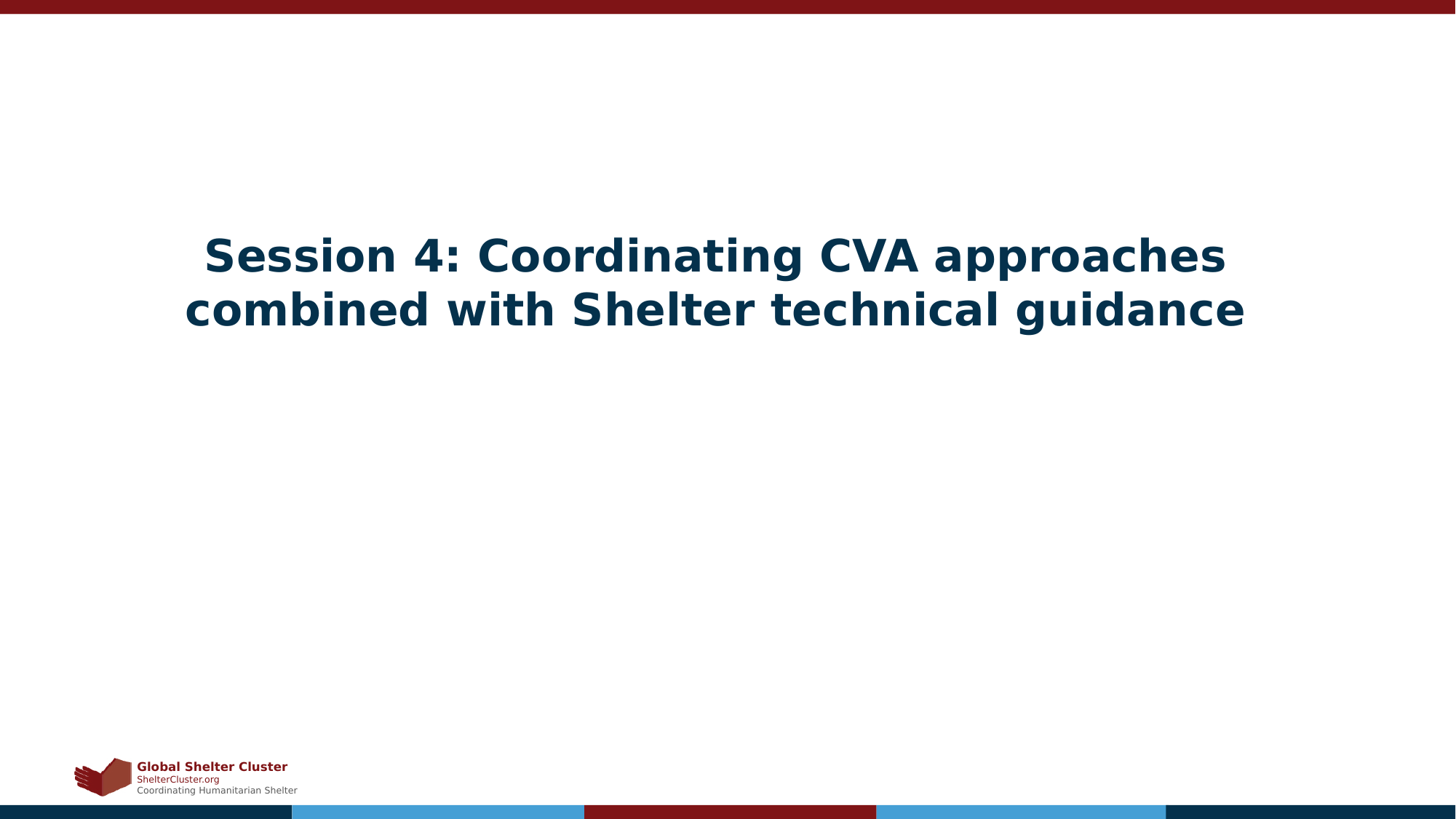

# Session 4: Coordinating CVA approaches combined with Shelter technical guidance